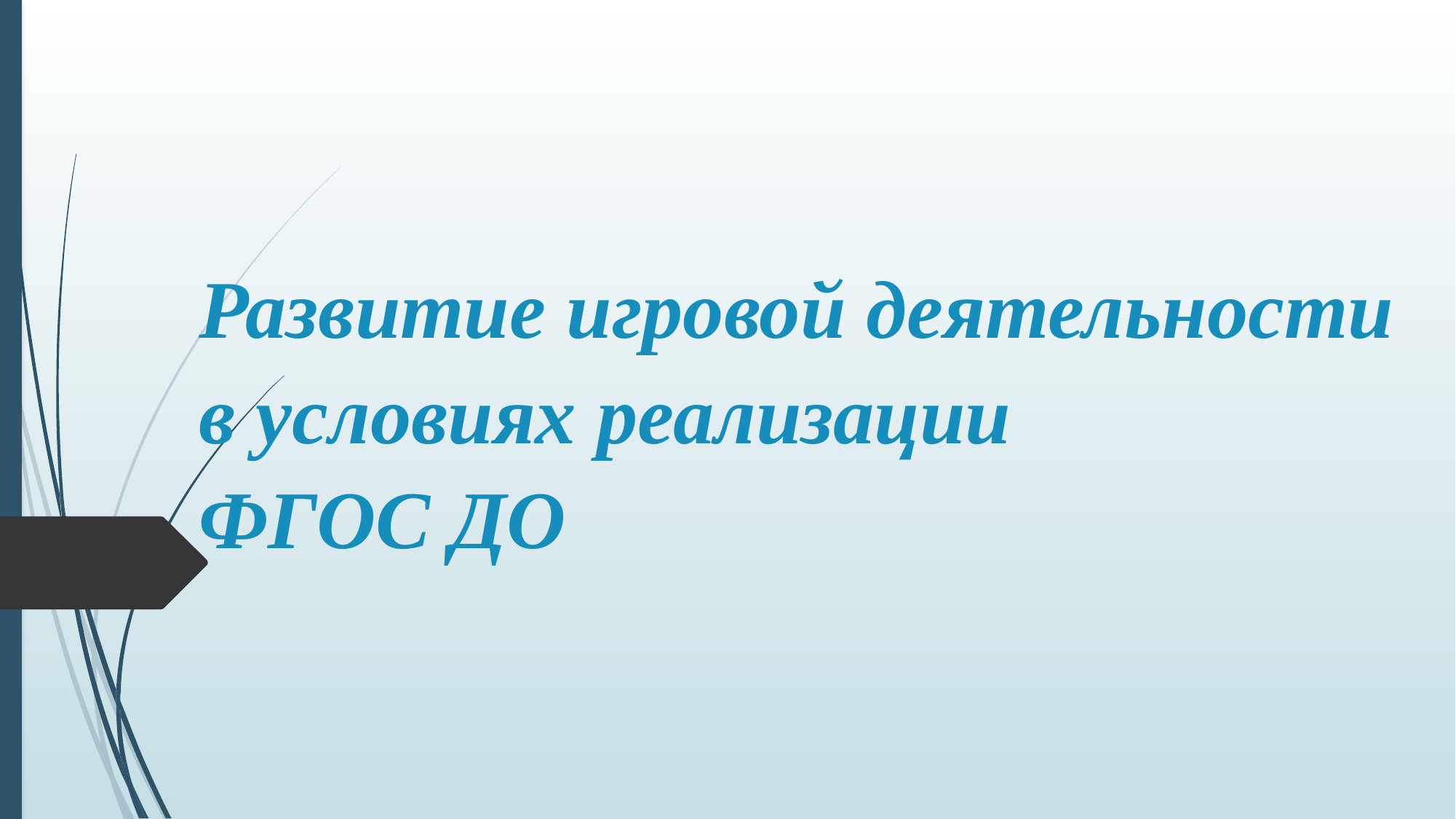

# Развитие игровой деятельности в условиях реализации ФГОС ДО